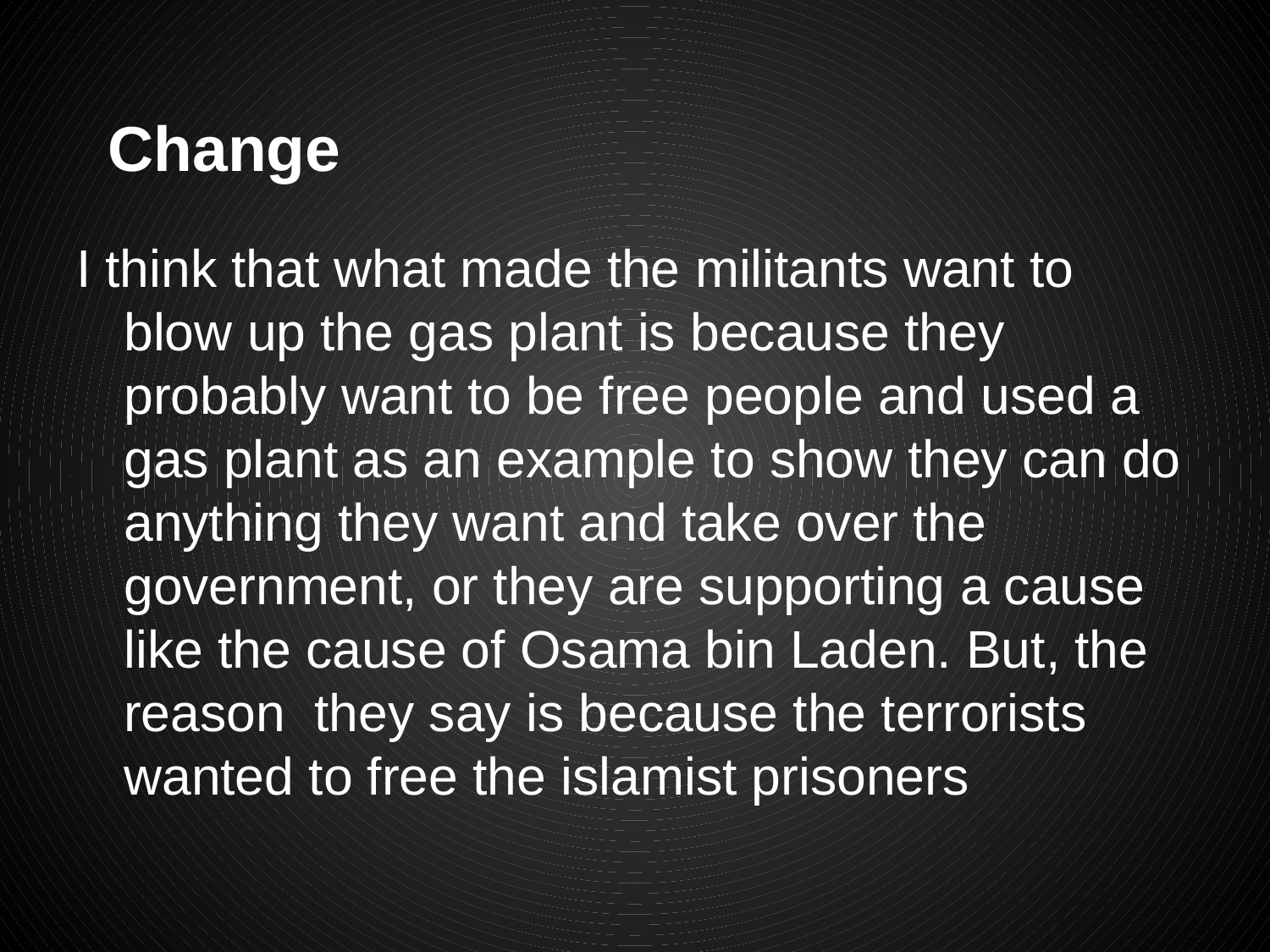

# Change
I think that what made the militants want to blow up the gas plant is because they probably want to be free people and used a gas plant as an example to show they can do anything they want and take over the government, or they are supporting a cause like the cause of Osama bin Laden. But, the reason  they say is because the terrorists wanted to free the islamist prisoners